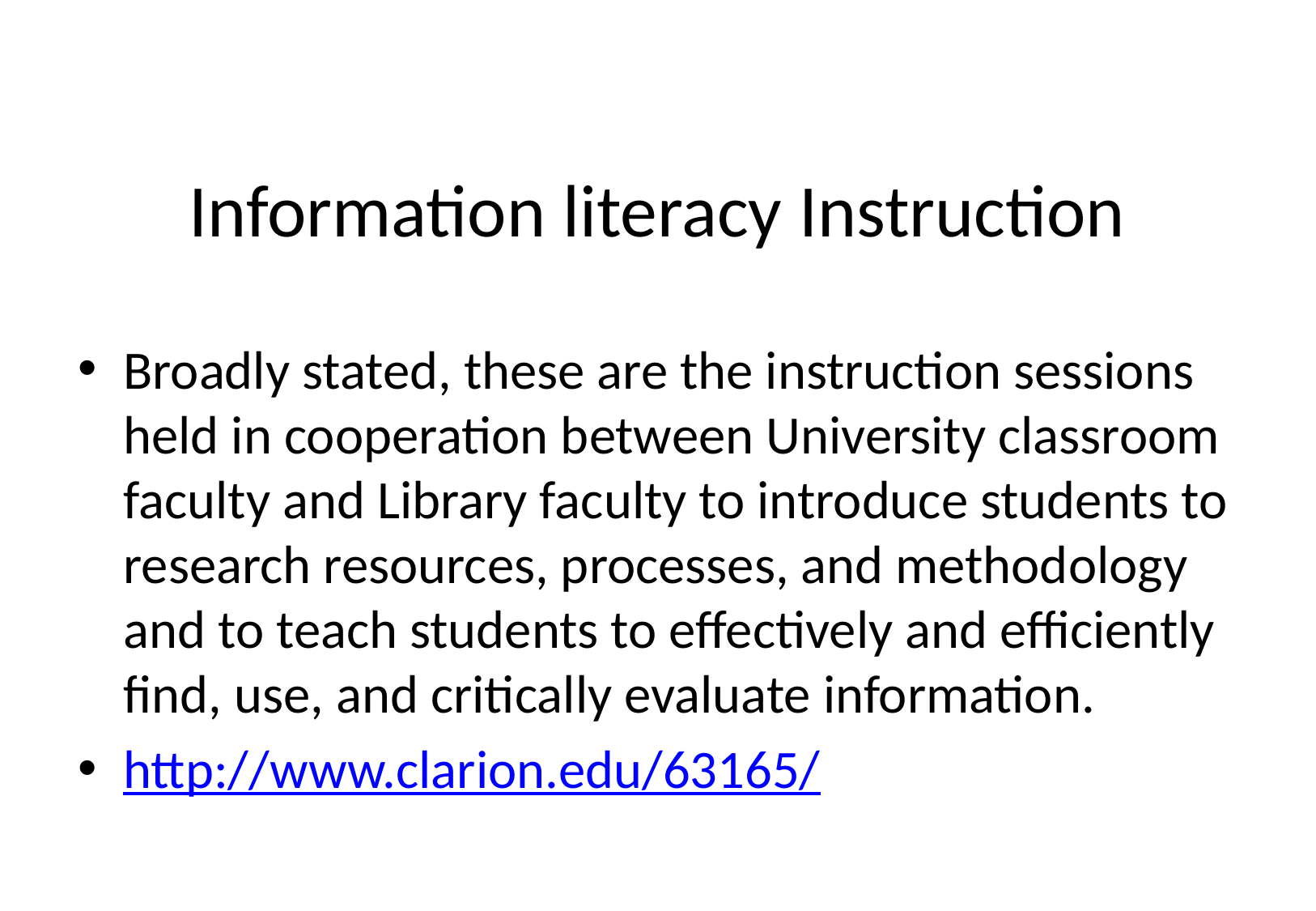

# Information literacy Instruction

Broadly stated, these are the instruction sessions held in cooperation between University classroom faculty and Library faculty to introduce students to research resources, processes, and methodology and to teach students to effectively and efficiently find, use, and critically evaluate information.
http://www.clarion.edu/63165/